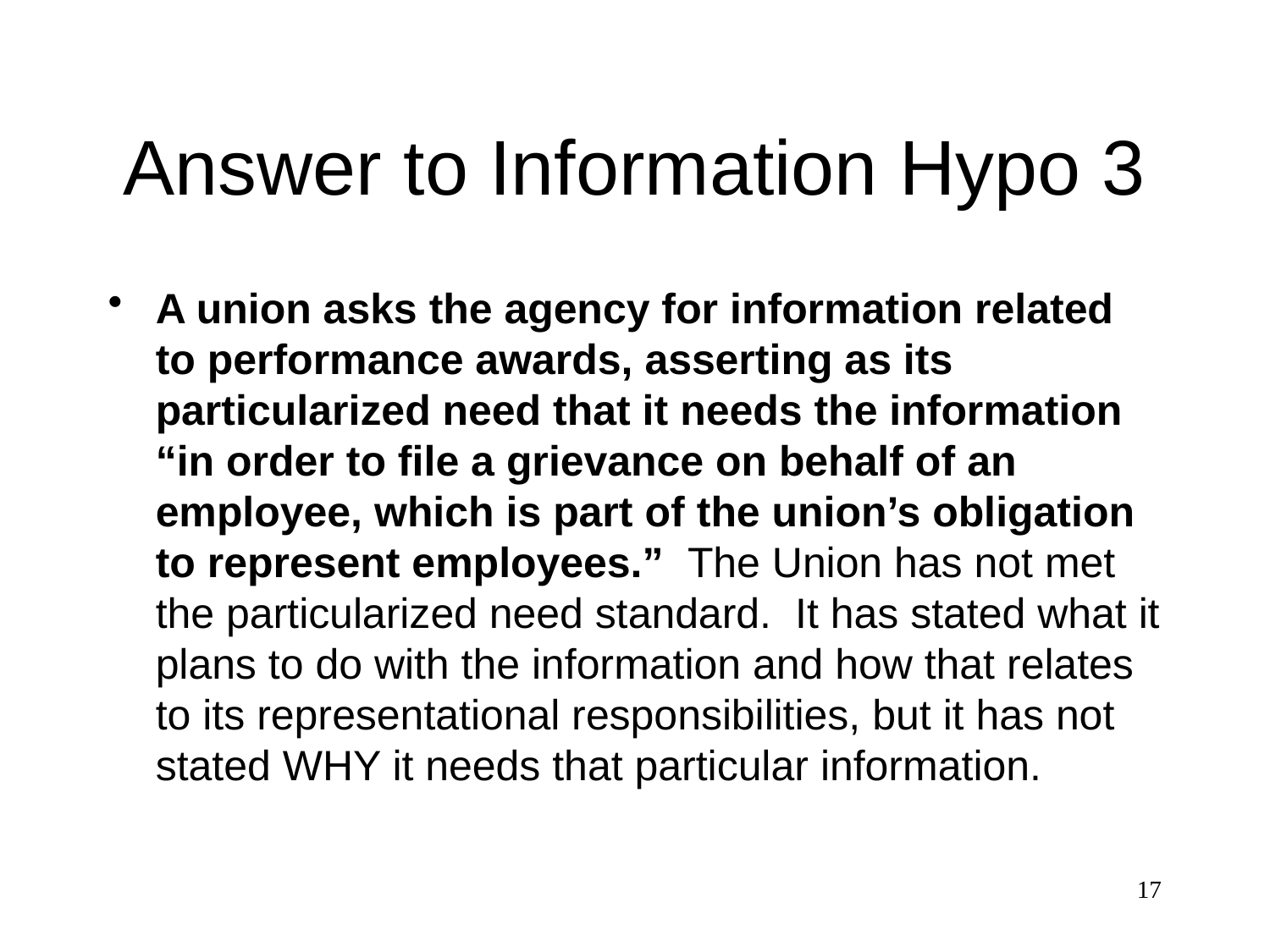

# Answer to Information Hypo 3
A union asks the agency for information related to performance awards, asserting as its particularized need that it needs the information “in order to file a grievance on behalf of an employee, which is part of the union’s obligation to represent employees.”  The Union has not met the particularized need standard.  It has stated what it plans to do with the information and how that relates to its representational responsibilities, but it has not stated WHY it needs that particular information.

17